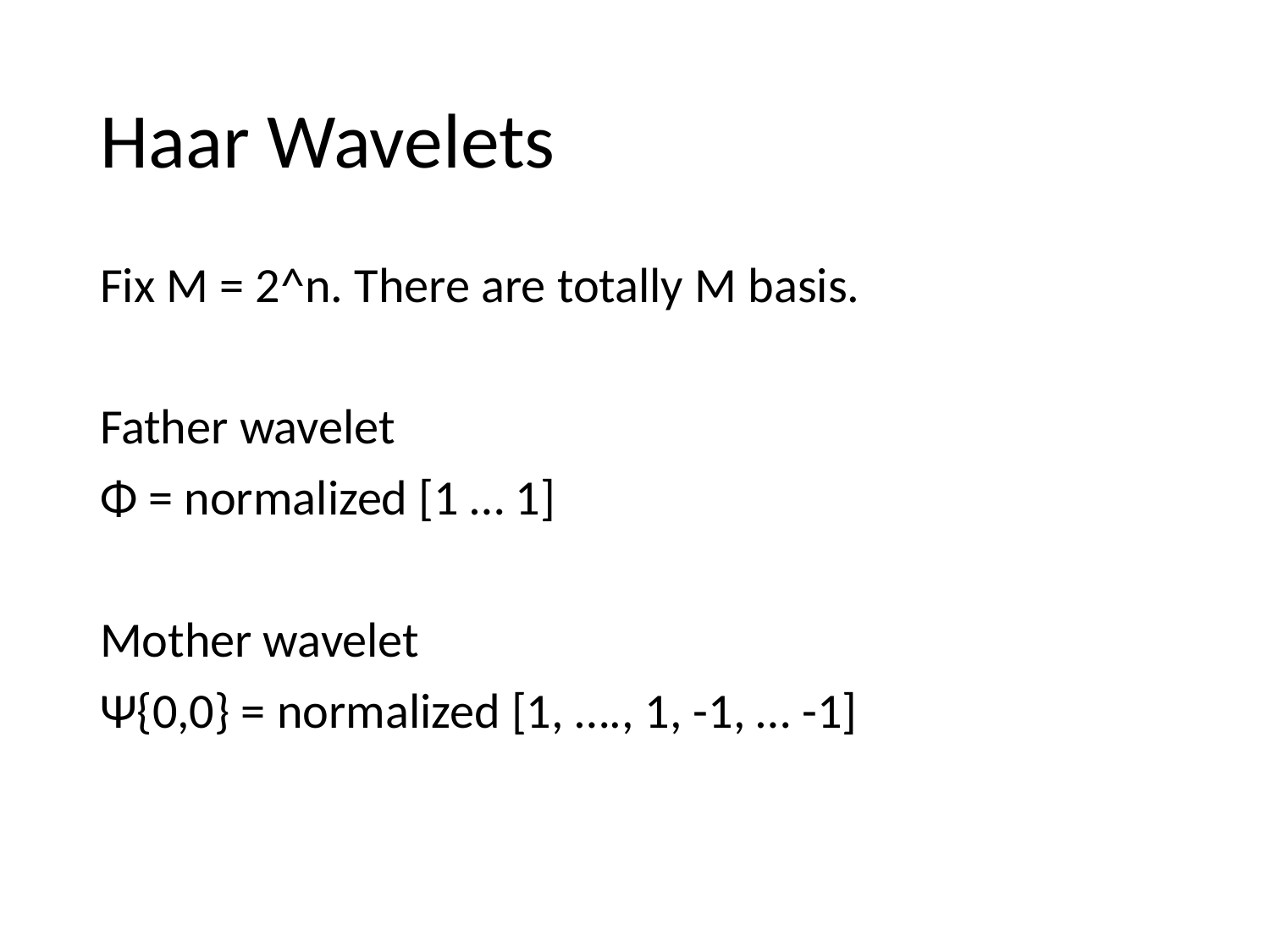

# Haar Wavelets
Fix M = 2^n. There are totally M basis.

Father wavelet
Φ = normalized [1 … 1]

Mother wavelet
Ψ{0,0} = normalized [1, …., 1, -1, … -1]